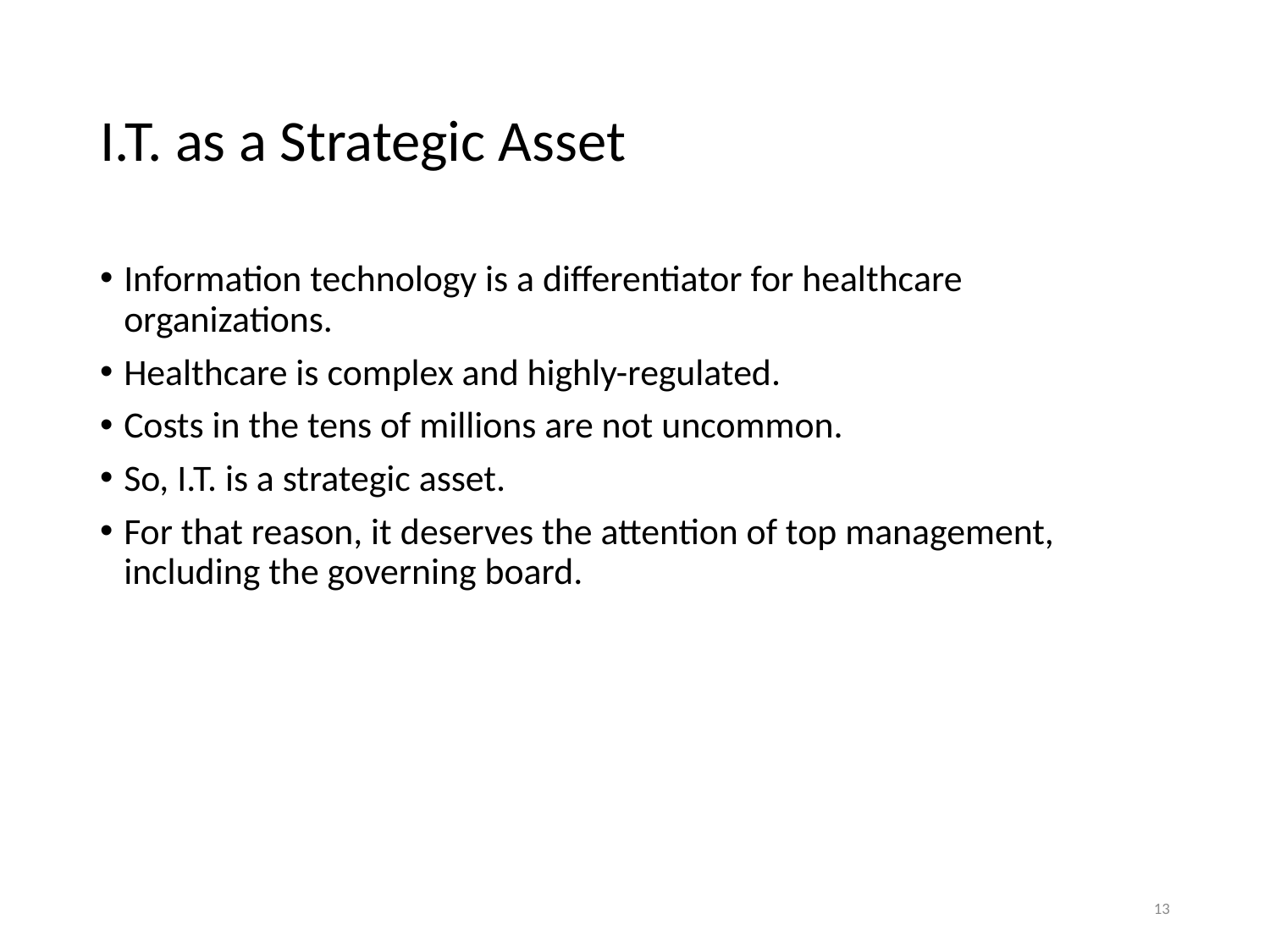

# I.T. as a Strategic Asset
Information technology is a differentiator for healthcare organizations.
Healthcare is complex and highly-regulated.
Costs in the tens of millions are not uncommon.
So, I.T. is a strategic asset.
For that reason, it deserves the attention of top management, including the governing board.

13